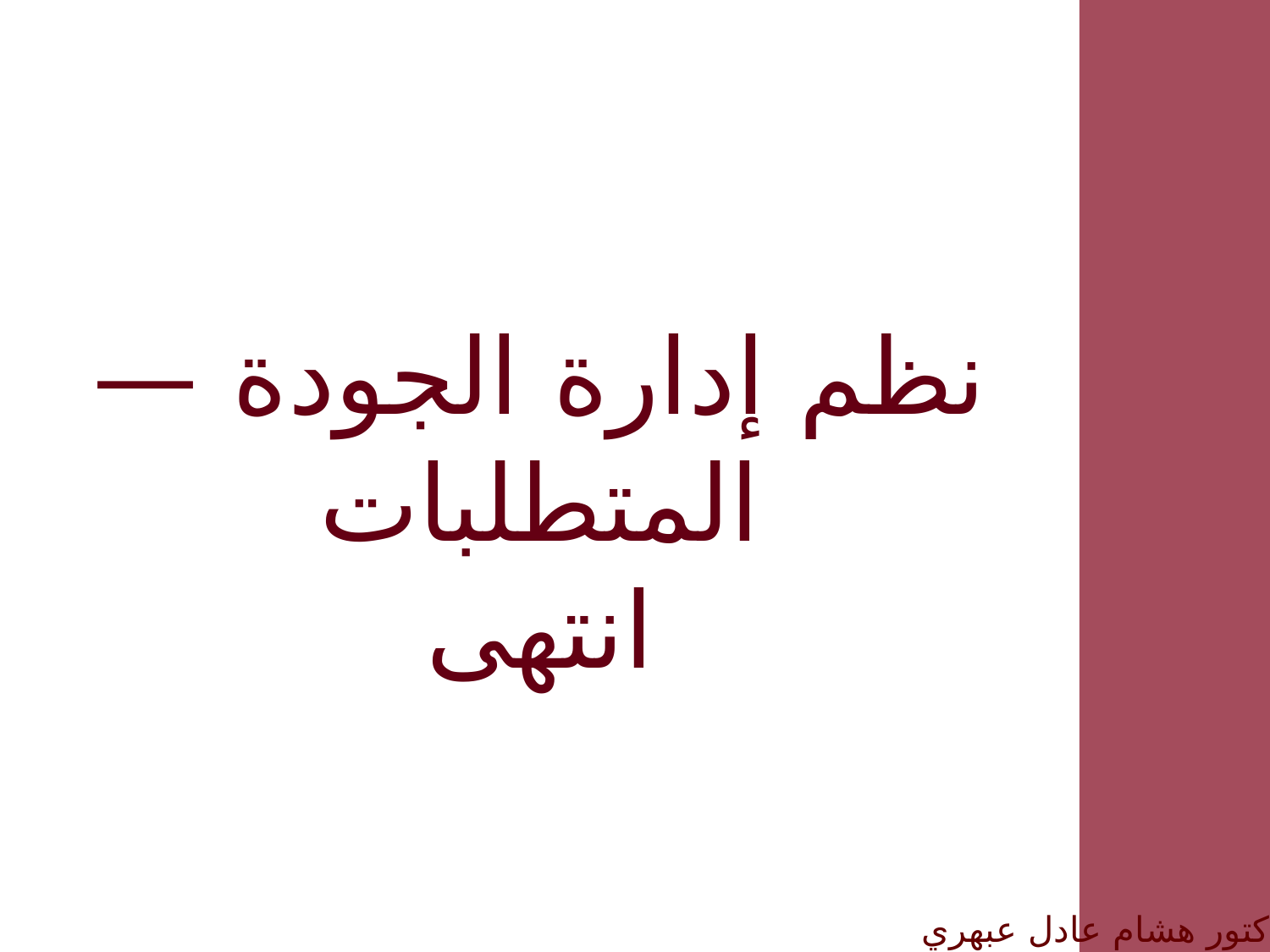

نظم إدارة الجودة — المتطلبات
انتهى
الدكتور هشام عادل عبهري